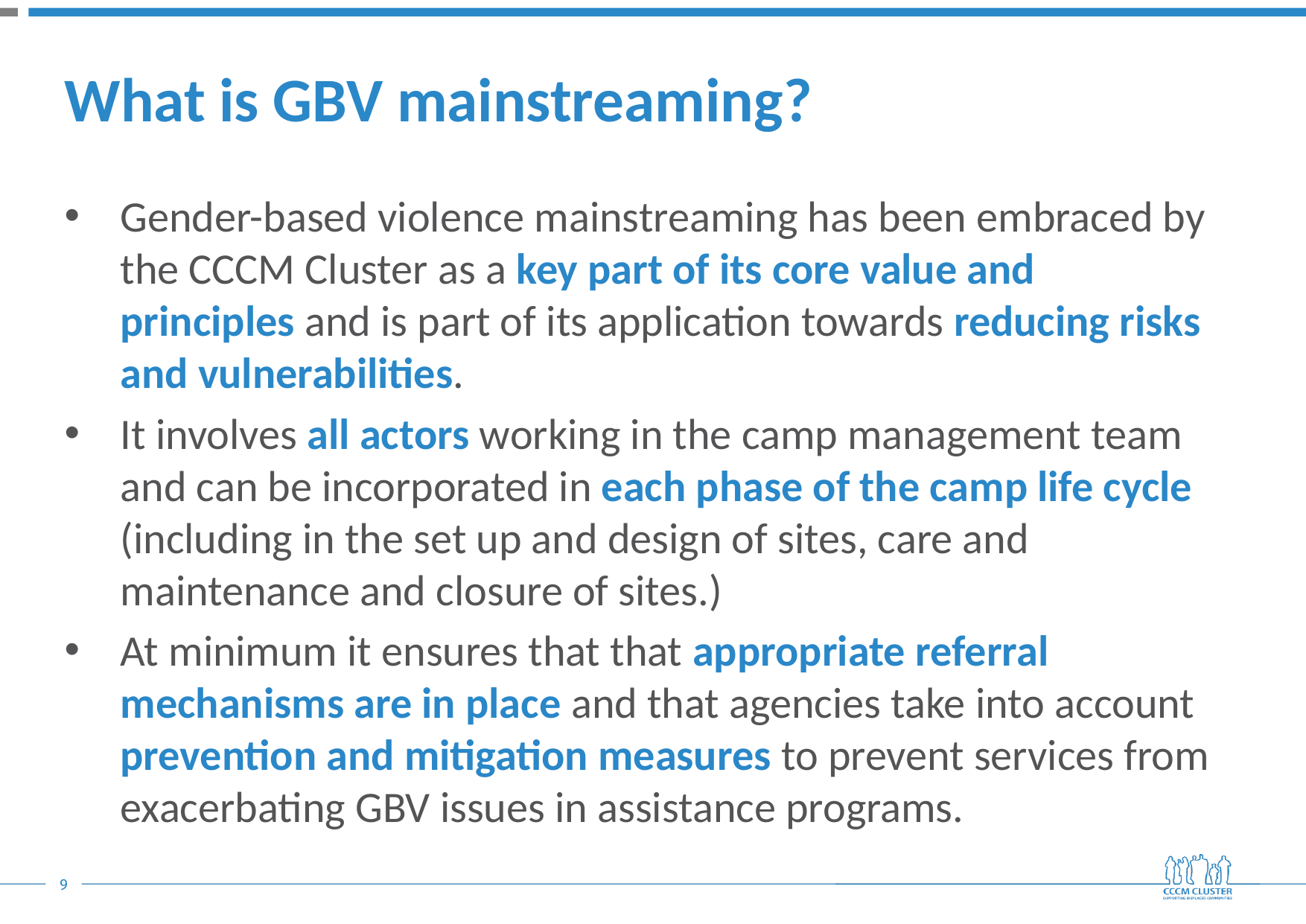

# What is GBV mainstreaming?
Gender-based violence mainstreaming has been embraced by the CCCM Cluster as a key part of its core value and principles and is part of its application towards reducing risks and vulnerabilities.
It involves all actors working in the camp management team and can be incorporated in each phase of the camp life cycle (including in the set up and design of sites, care and maintenance and closure of sites.)
At minimum it ensures that that appropriate referral mechanisms are in place and that agencies take into account prevention and mitigation measures to prevent services from exacerbating GBV issues in assistance programs.